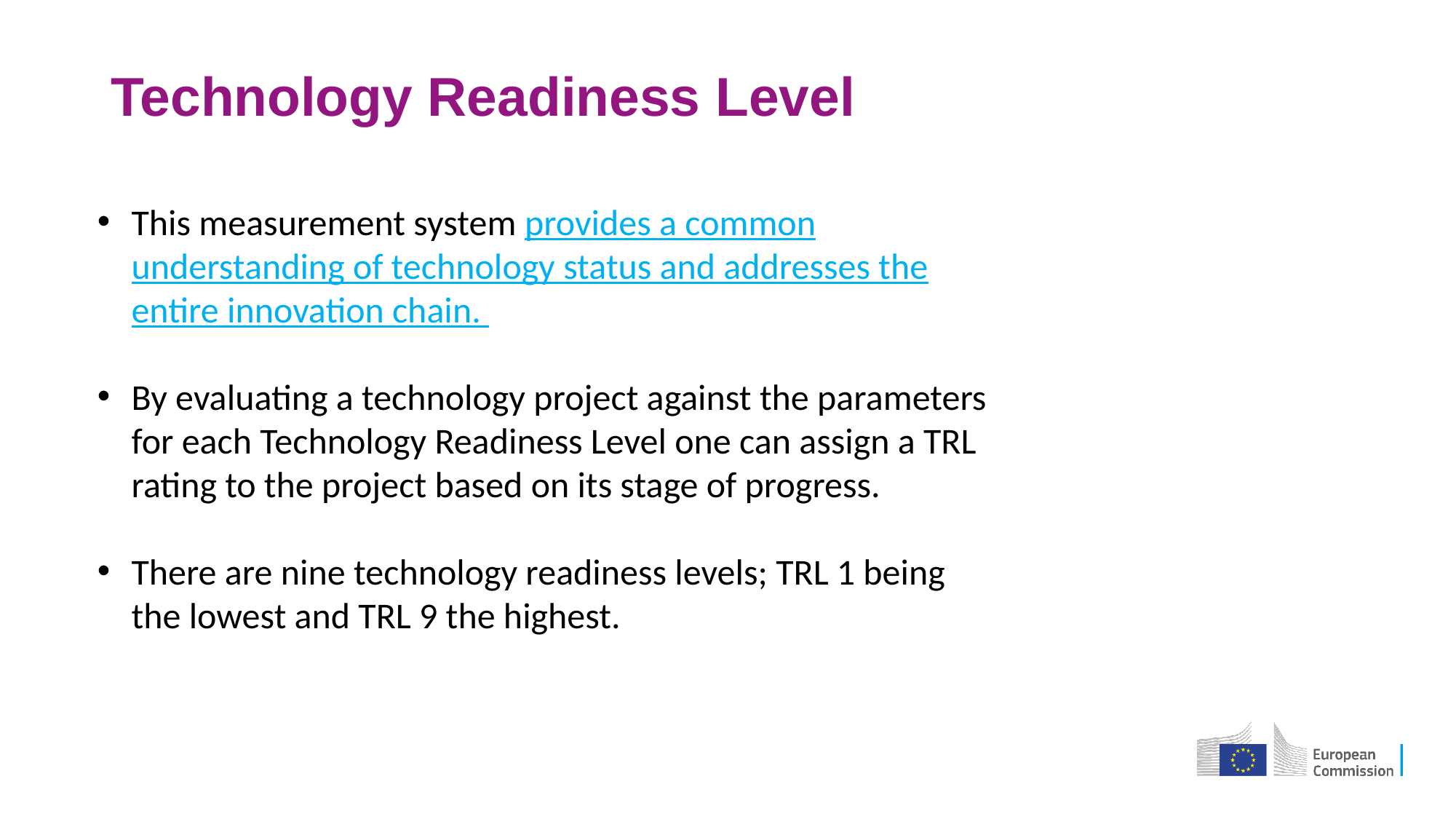

# Technology Readiness Level

This measurement system provides a common understanding of technology status and addresses the entire innovation chain.

By evaluating a technology project against the parameters for each Technology Readiness Level one can assign a TRL rating to the project based on its stage of progress.

There are nine technology readiness levels; TRL 1 being the lowest and TRL 9 the highest.